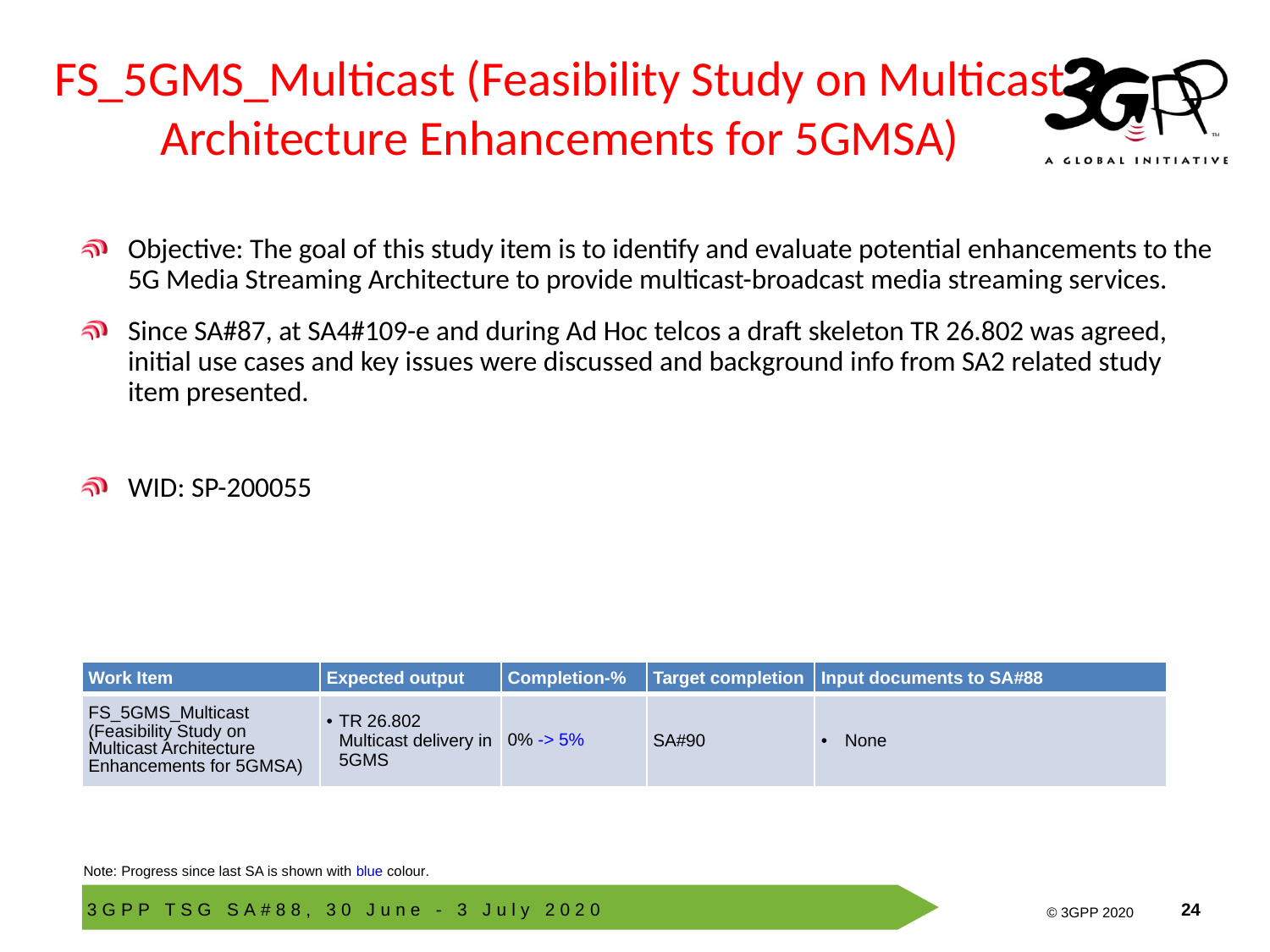

# FS_5GMS_Multicast (Feasibility Study on Multicast Architecture Enhancements for 5GMSA)
Objective: The goal of this study item is to identify and evaluate potential enhancements to the 5G Media Streaming Architecture to provide multicast-broadcast media streaming services.
Since SA#87, at SA4#109-e and during Ad Hoc telcos a draft skeleton TR 26.802 was agreed, initial use cases and key issues were discussed and background info from SA2 related study item presented.

WID: SP-200055

| Work Item | Expected output | Completion-% | Target completion | Input documents to SA#88 |
| --- | --- | --- | --- | --- |
| FS\_5GMS\_Multicast (Feasibility Study on Multicast Architecture Enhancements for 5GMSA) | TR 26.802 Multicast delivery in 5GMS | 0% -> 5% | SA#90 | None |
Note: Progress since last SA is shown with blue colour.